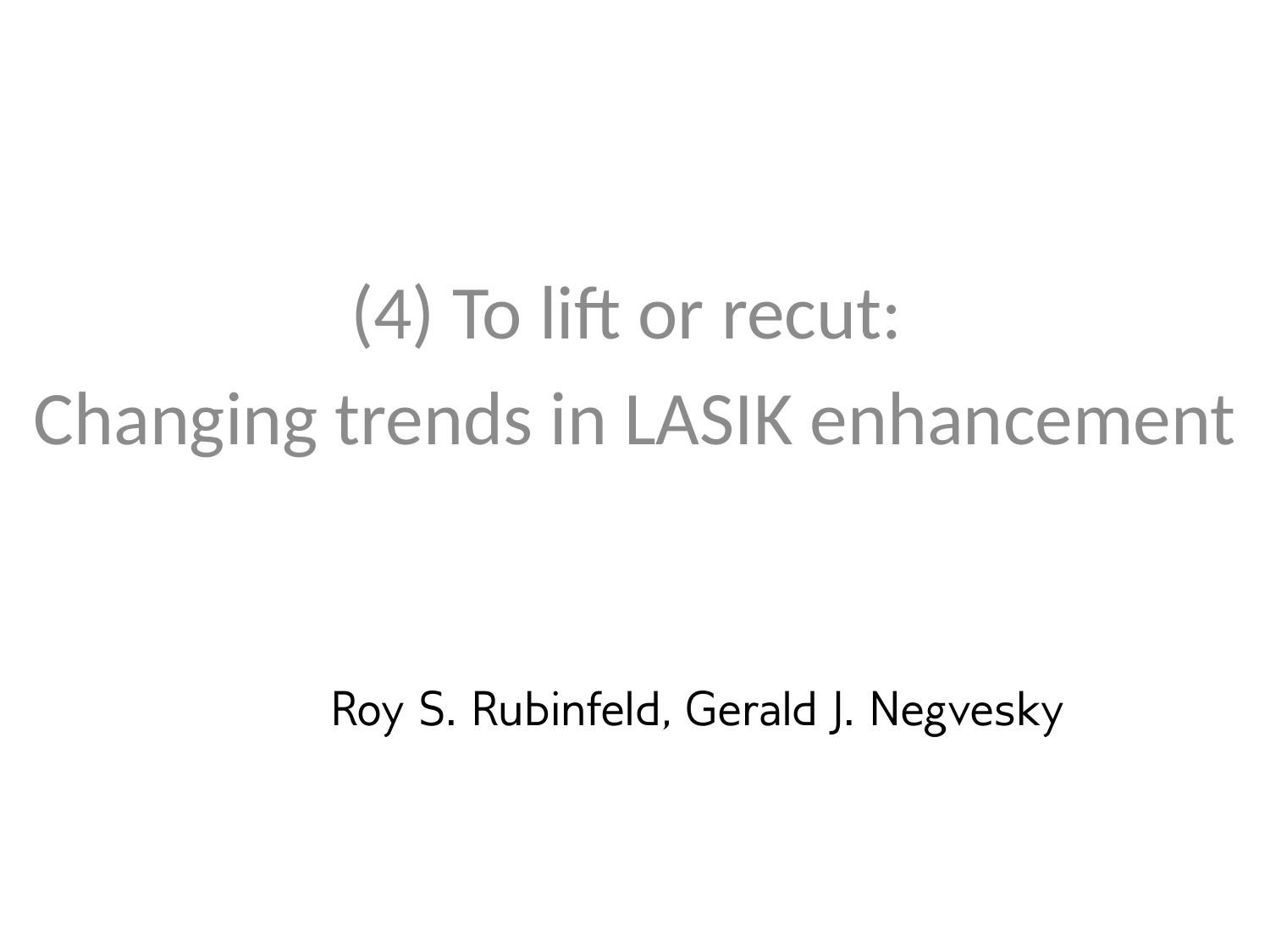

(4) To lift or recut:
Changing trends in LASIK enhancement

Roy S. Rubinfeld, Gerald J. Negvesky